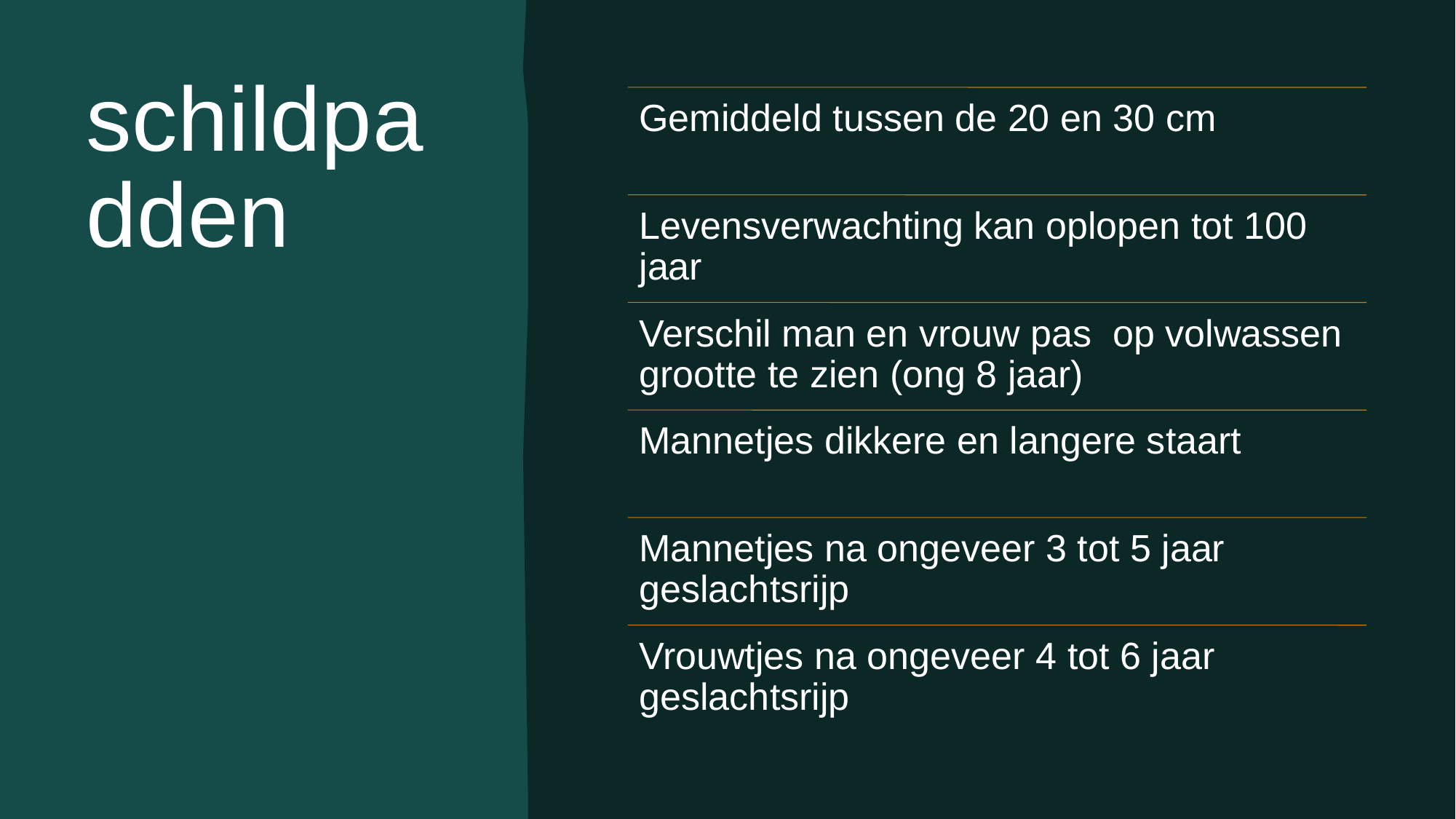

# schildpadden
Gemiddeld tussen de 20 en 30 cm
Levensverwachting kan oplopen tot 100 jaar
Verschil man en vrouw pas  op volwassen grootte te zien (ong 8 jaar)
Mannetjes dikkere en langere staart
Mannetjes na ongeveer 3 tot 5 jaar geslachtsrijp
Vrouwtjes na ongeveer 4 tot 6 jaar geslachtsrijp